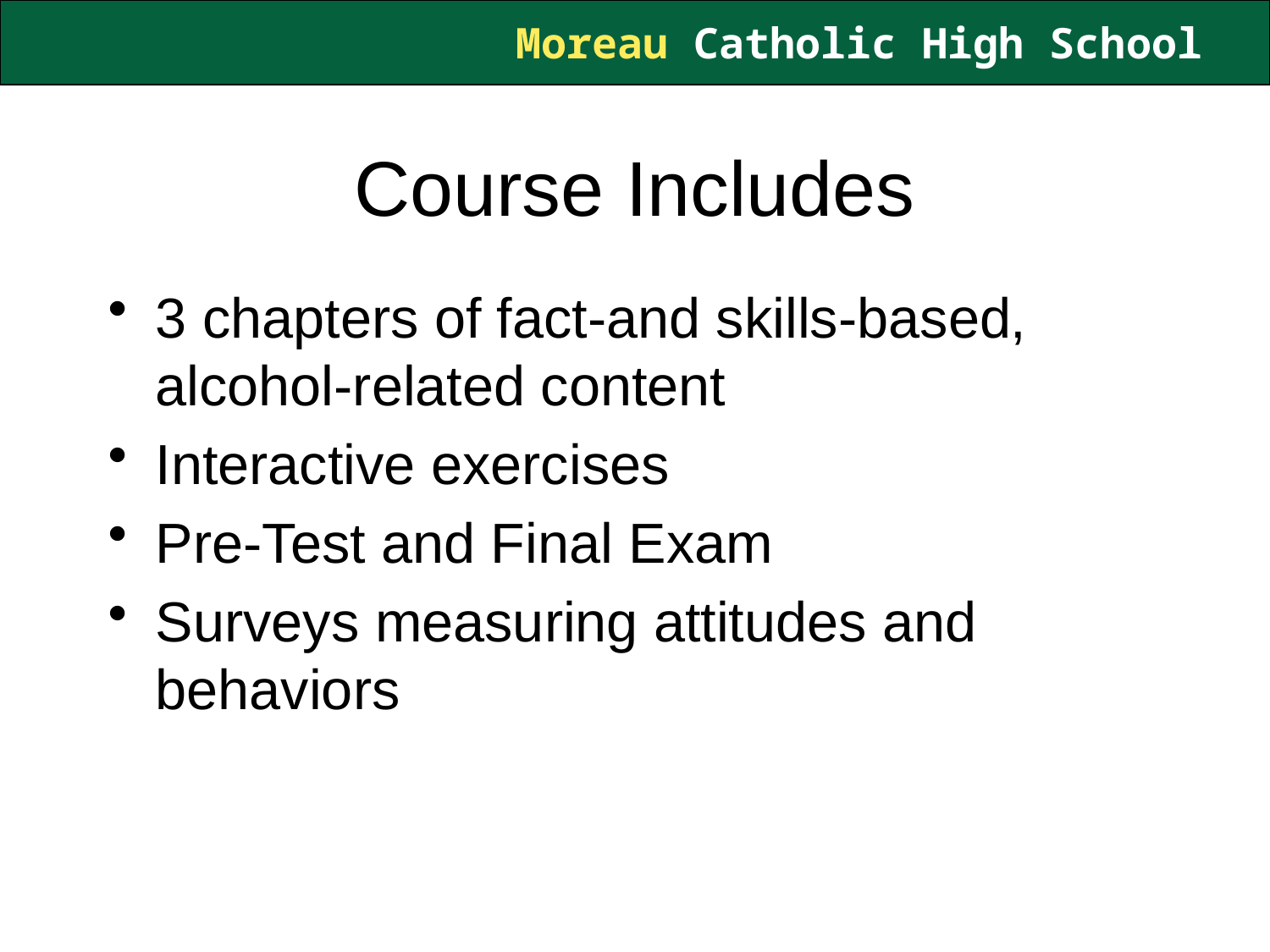

# Course Includes
3 chapters of fact-and skills-based, alcohol-related content
Interactive exercises
Pre-Test and Final Exam
Surveys measuring attitudes and behaviors